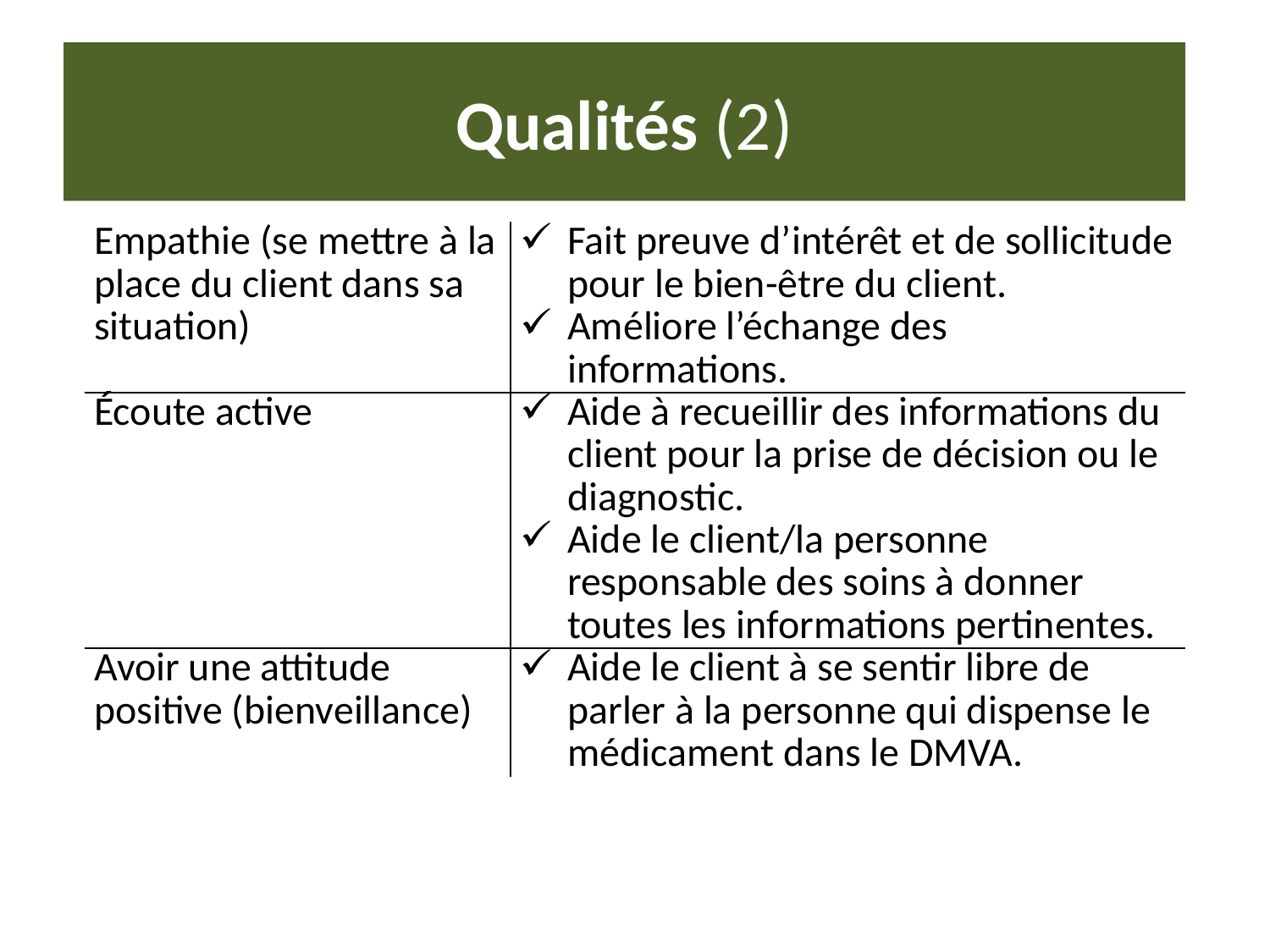

# Qualités (2)
| Empathie (se mettre à la place du client dans sa situation) | Fait preuve d’intérêt et de sollicitude pour le bien-être du client. Améliore l’échange des informations. |
| --- | --- |
| Écoute active | Aide à recueillir des informations du client pour la prise de décision ou le diagnostic. Aide le client/la personne responsable des soins à donner toutes les informations pertinentes. |
| Avoir une attitude positive (bienveillance) | Aide le client à se sentir libre de parler à la personne qui dispense le médicament dans le DMVA. |